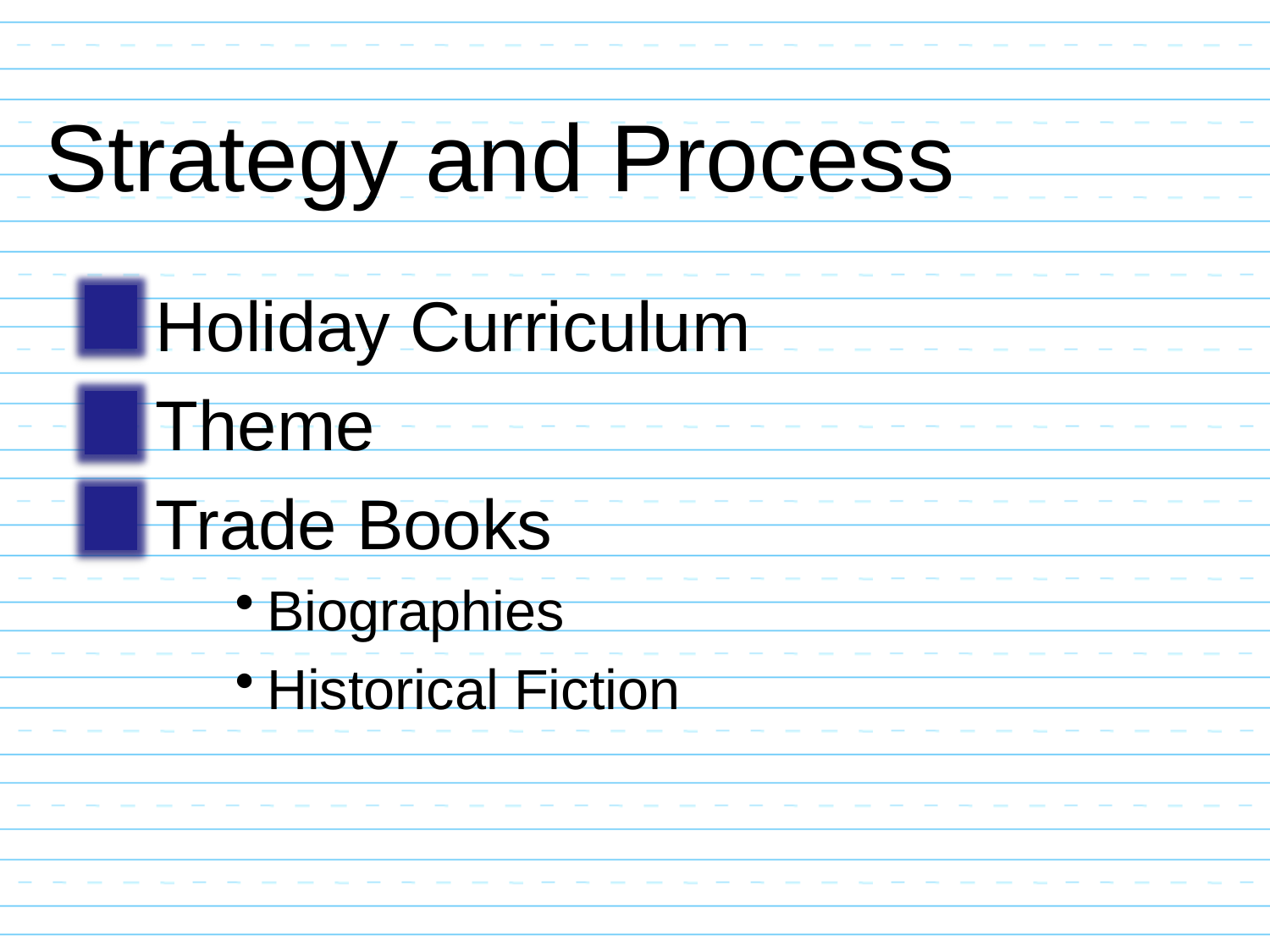

# Strategy and Process
Holiday Curriculum
Theme
Trade Books
Biographies
Historical Fiction